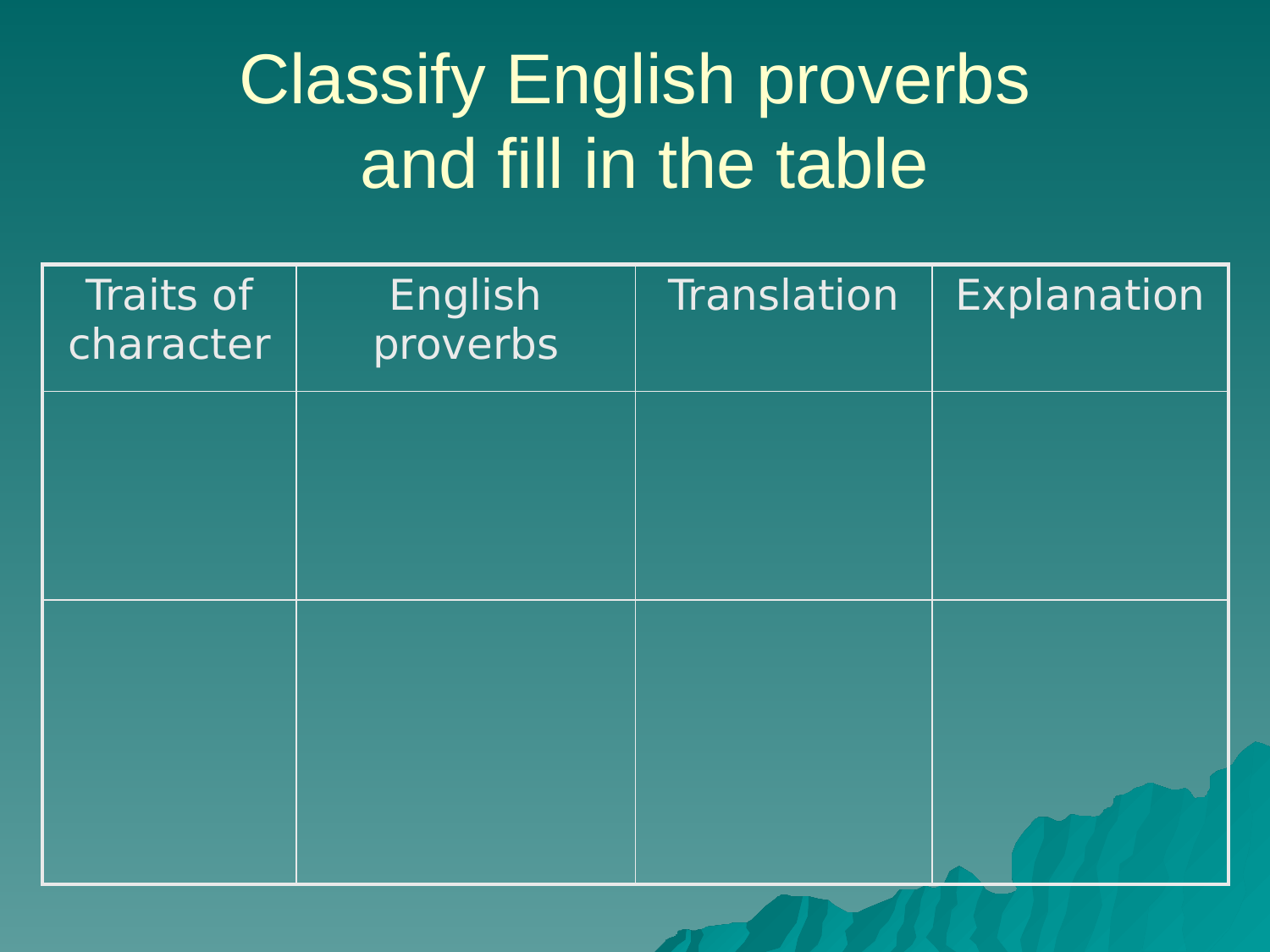

# Classify English proverbs and fill in the table
| Traits of character | English proverbs | Translation | Explanation |
| --- | --- | --- | --- |
|  |  |  |  |
|  |  |  |  |